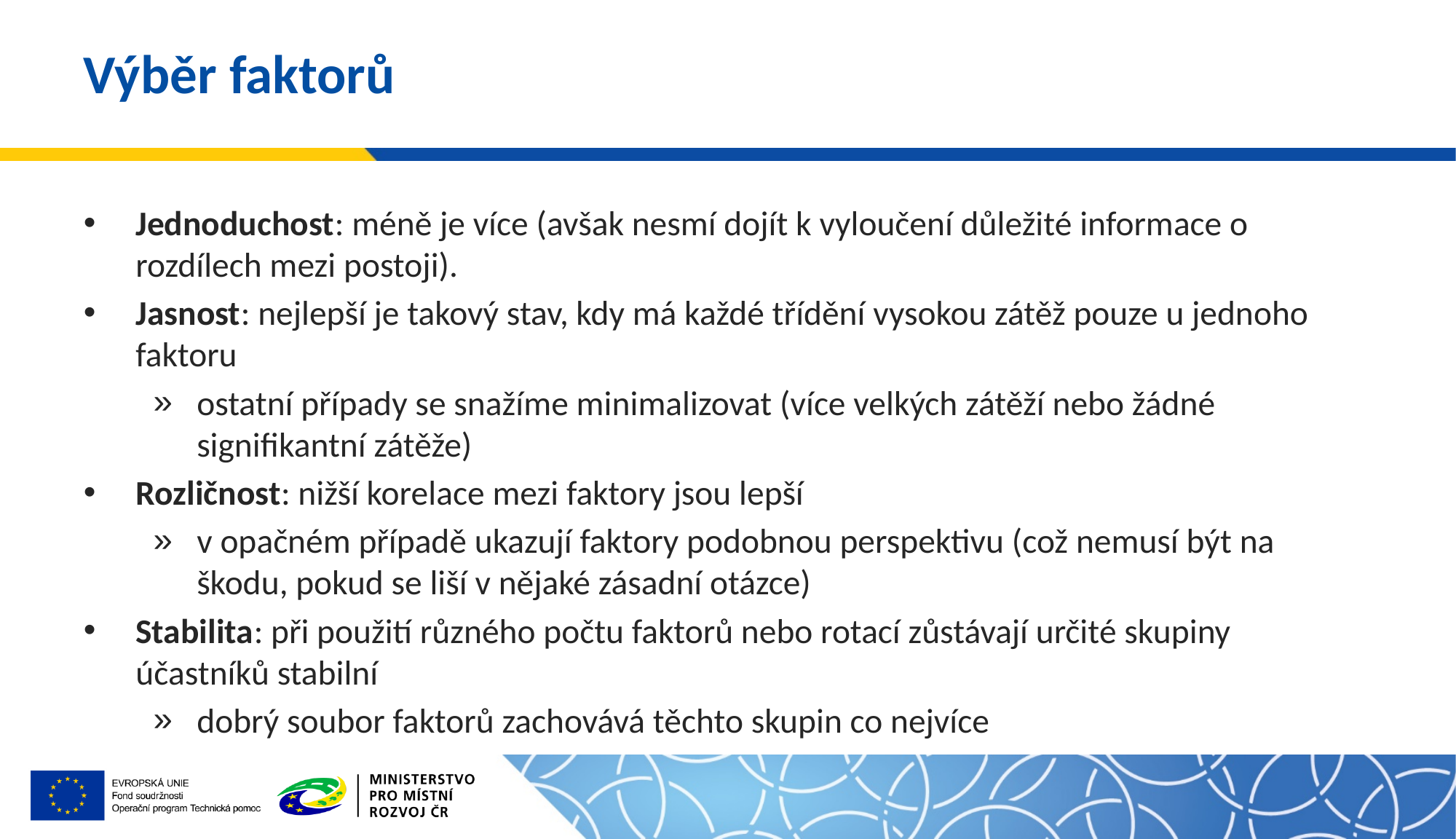

# Výběr faktorů
Jednoduchost: méně je více (avšak nesmí dojít k vyloučení důležité informace o rozdílech mezi postoji).
Jasnost: nejlepší je takový stav, kdy má každé třídění vysokou zátěž pouze u jednoho faktoru
ostatní případy se snažíme minimalizovat (více velkých zátěží nebo žádné signifikantní zátěže)
Rozličnost: nižší korelace mezi faktory jsou lepší
v opačném případě ukazují faktory podobnou perspektivu (což nemusí být na škodu, pokud se liší v nějaké zásadní otázce)
Stabilita: při použití různého počtu faktorů nebo rotací zůstávají určité skupiny účastníků stabilní
dobrý soubor faktorů zachovává těchto skupin co nejvíce